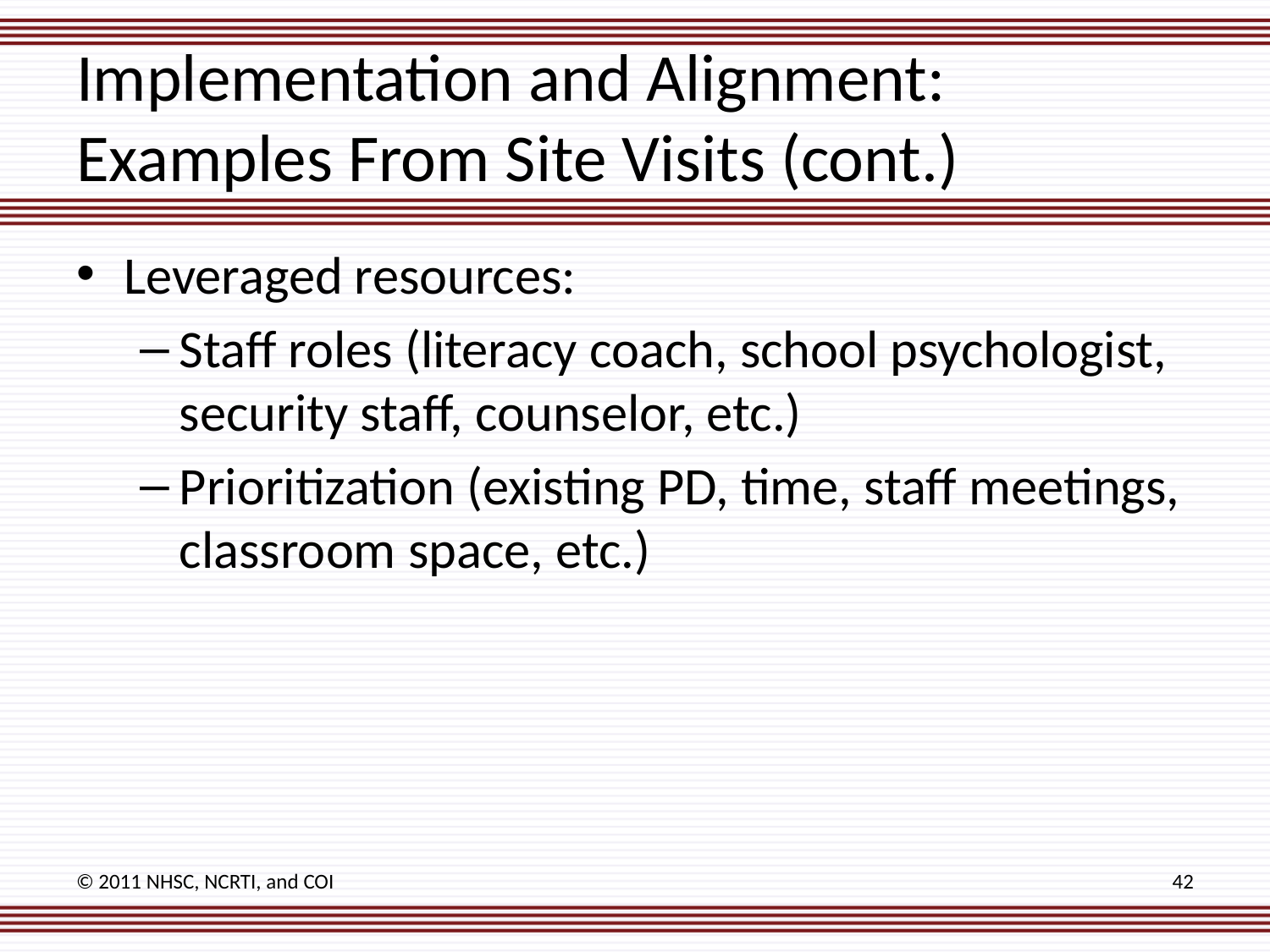

# Implementation and Alignment: Examples From Site Visits (cont.)
Leveraged resources:
Staff roles (literacy coach, school psychologist, security staff, counselor, etc.)
Prioritization (existing PD, time, staff meetings, classroom space, etc.)
© 2011 NHSC, NCRTI, and COI
42